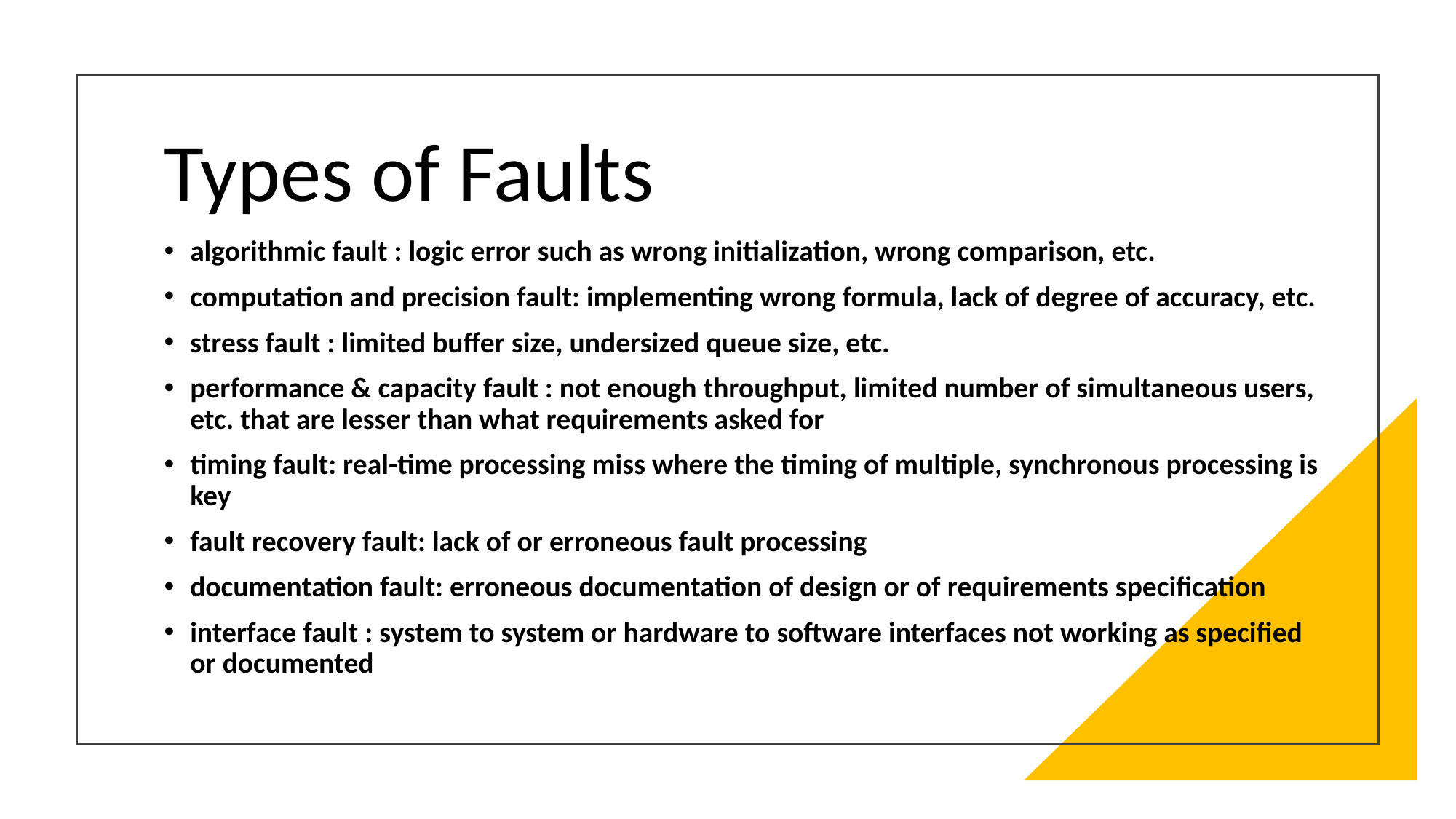

# Types of Faults
algorithmic fault : logic error such as wrong initialization, wrong comparison, etc.
computation and precision fault: implementing wrong formula, lack of degree of accuracy, etc.
stress fault : limited buffer size, undersized queue size, etc.
performance & capacity fault : not enough throughput, limited number of simultaneous users, etc. that are lesser than what requirements asked for
timing fault: real-time processing miss where the timing of multiple, synchronous processing is key
fault recovery fault: lack of or erroneous fault processing
documentation fault: erroneous documentation of design or of requirements specification
interface fault : system to system or hardware to software interfaces not working as specified or documented